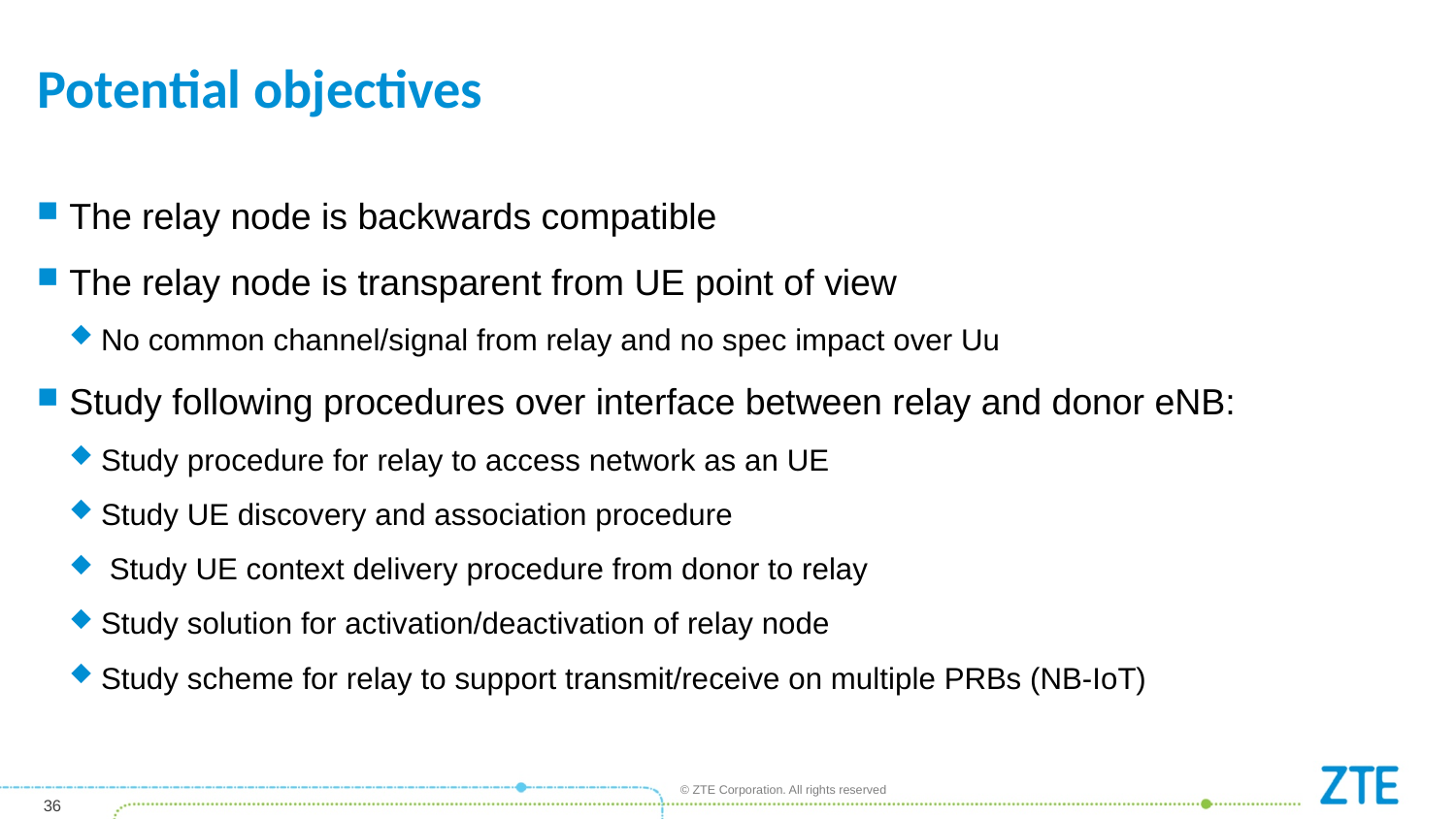

# Potential objectives
The relay node is backwards compatible
The relay node is transparent from UE point of view
No common channel/signal from relay and no spec impact over Uu
Study following procedures over interface between relay and donor eNB:
Study procedure for relay to access network as an UE
Study UE discovery and association procedure
 Study UE context delivery procedure from donor to relay
Study solution for activation/deactivation of relay node
Study scheme for relay to support transmit/receive on multiple PRBs (NB-IoT)